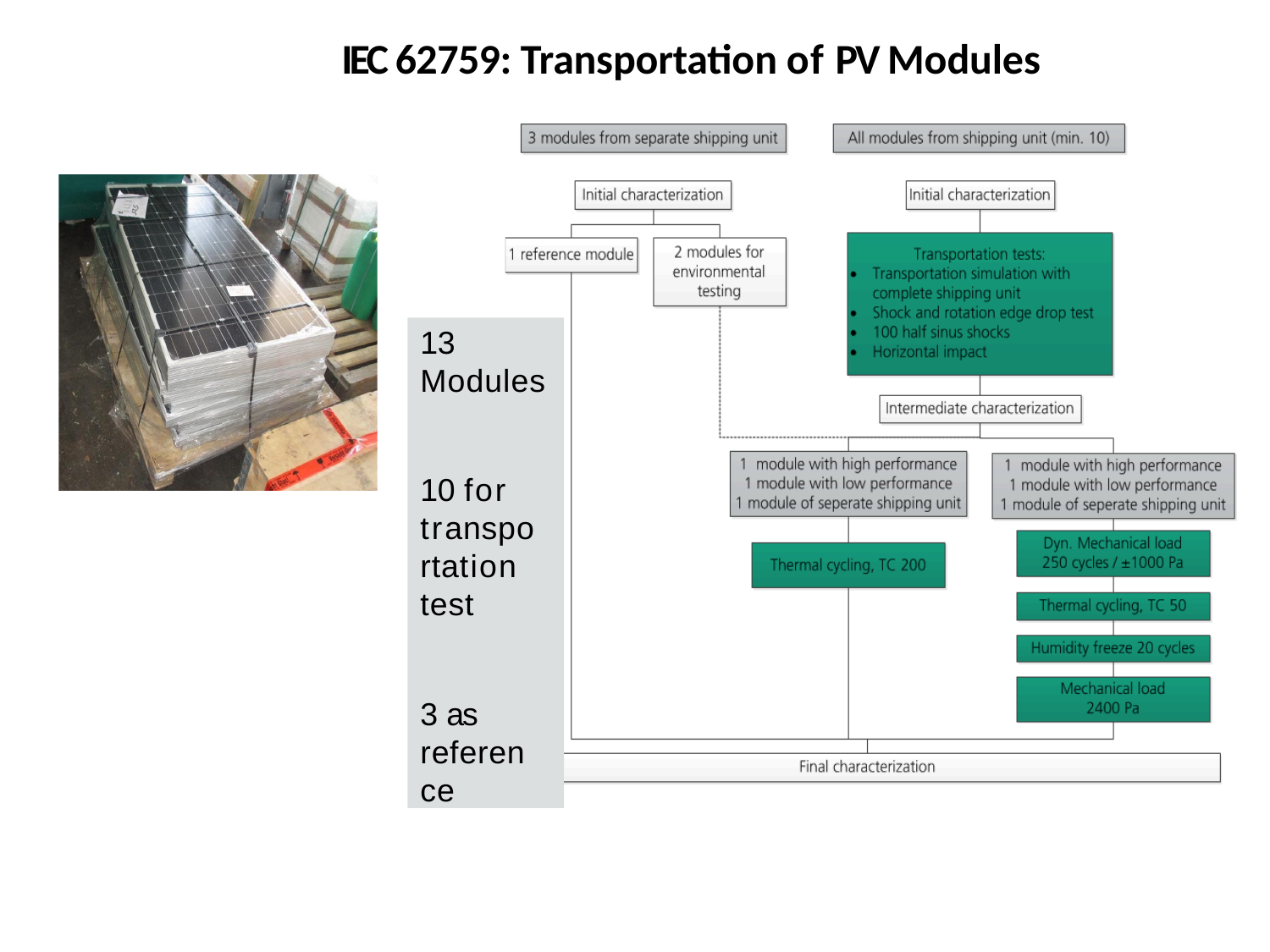

# IEC 62759: Transportation of PV Modules

13 Modules

10 for  transportation  test

3 as reference